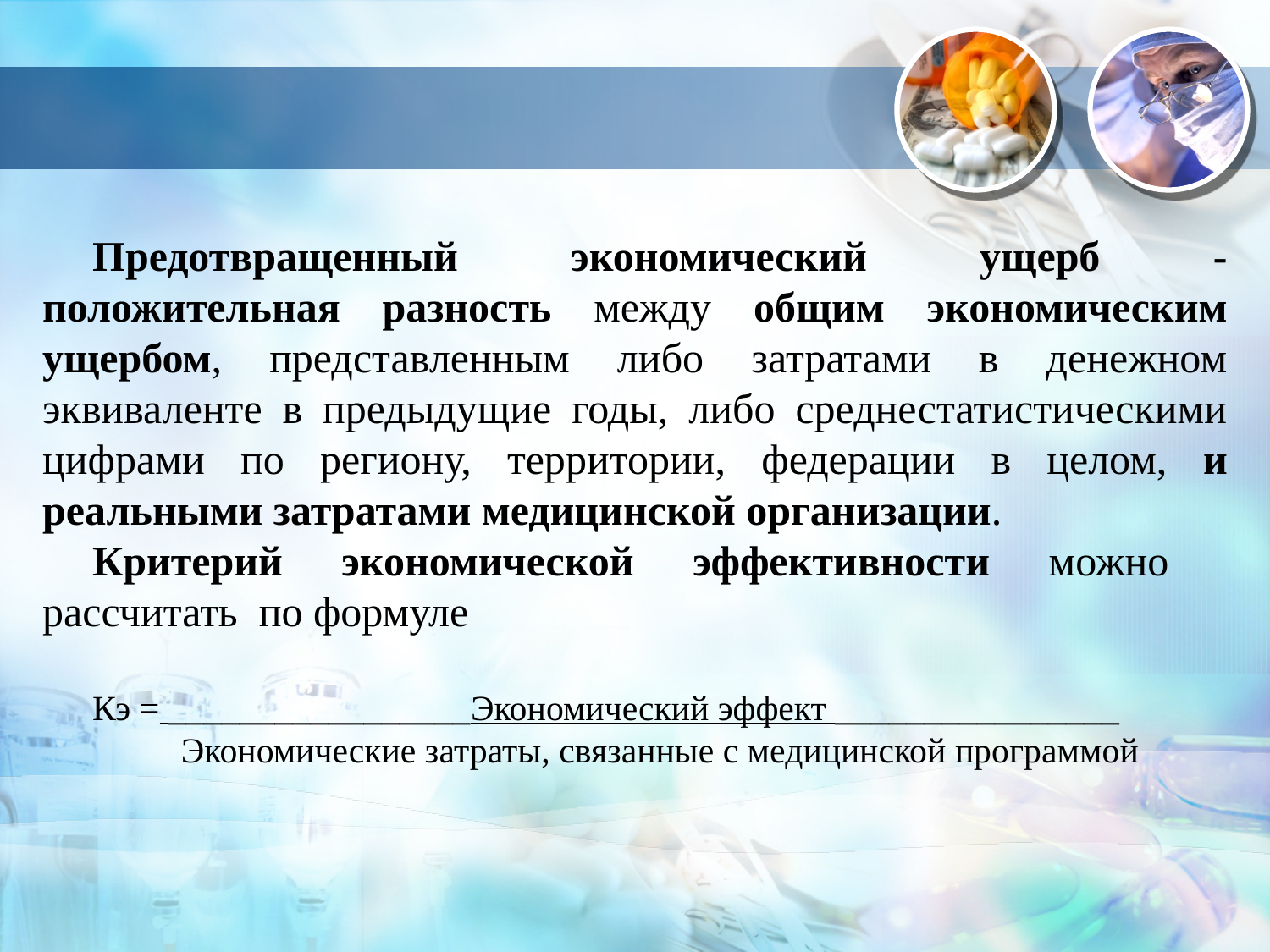

Предотвращенный экономический ущерб - положительная разность между общим экономическим ущербом, представленным либо затратами в денежном эквиваленте в предыдущие годы, либо среднестатистическими цифрами по региону, территории, федерации в целом, и реальными затратами медицинской организации.
Критерий экономической эффективности можно  рассчитать  по формуле

Кэ = _________________Экономический эффект ________________
Экономические затраты, связанные с медицинской программой